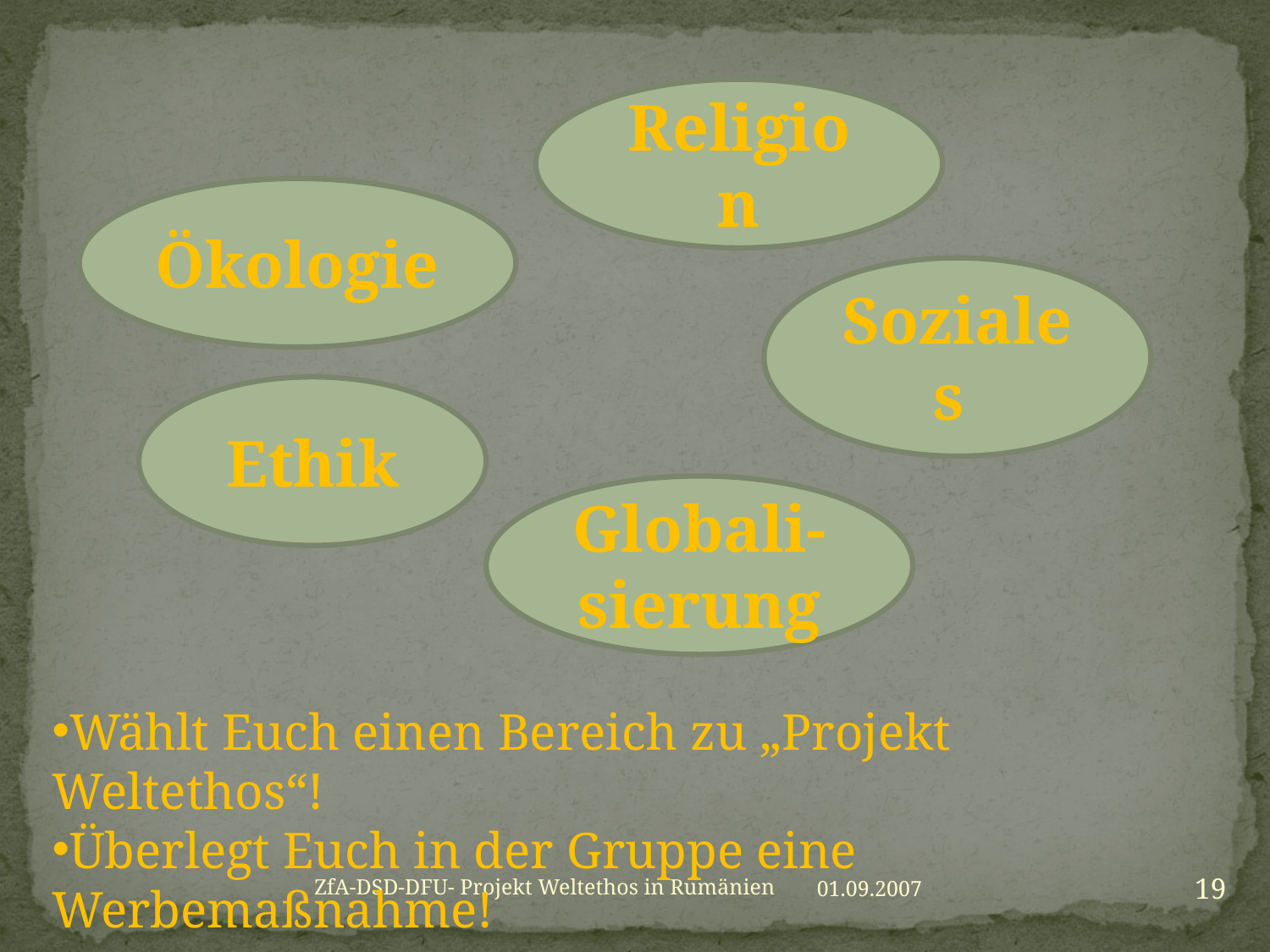

Religion
Ökologie
Soziales
Ethik
Globali-sierung
Wählt Euch einen Bereich zu „Projekt Weltethos“!
Überlegt Euch in der Gruppe eine Werbemaßnahme!
19
ZfA-DSD-DFU- Projekt Weltethos in Rumänien
01.09.2007